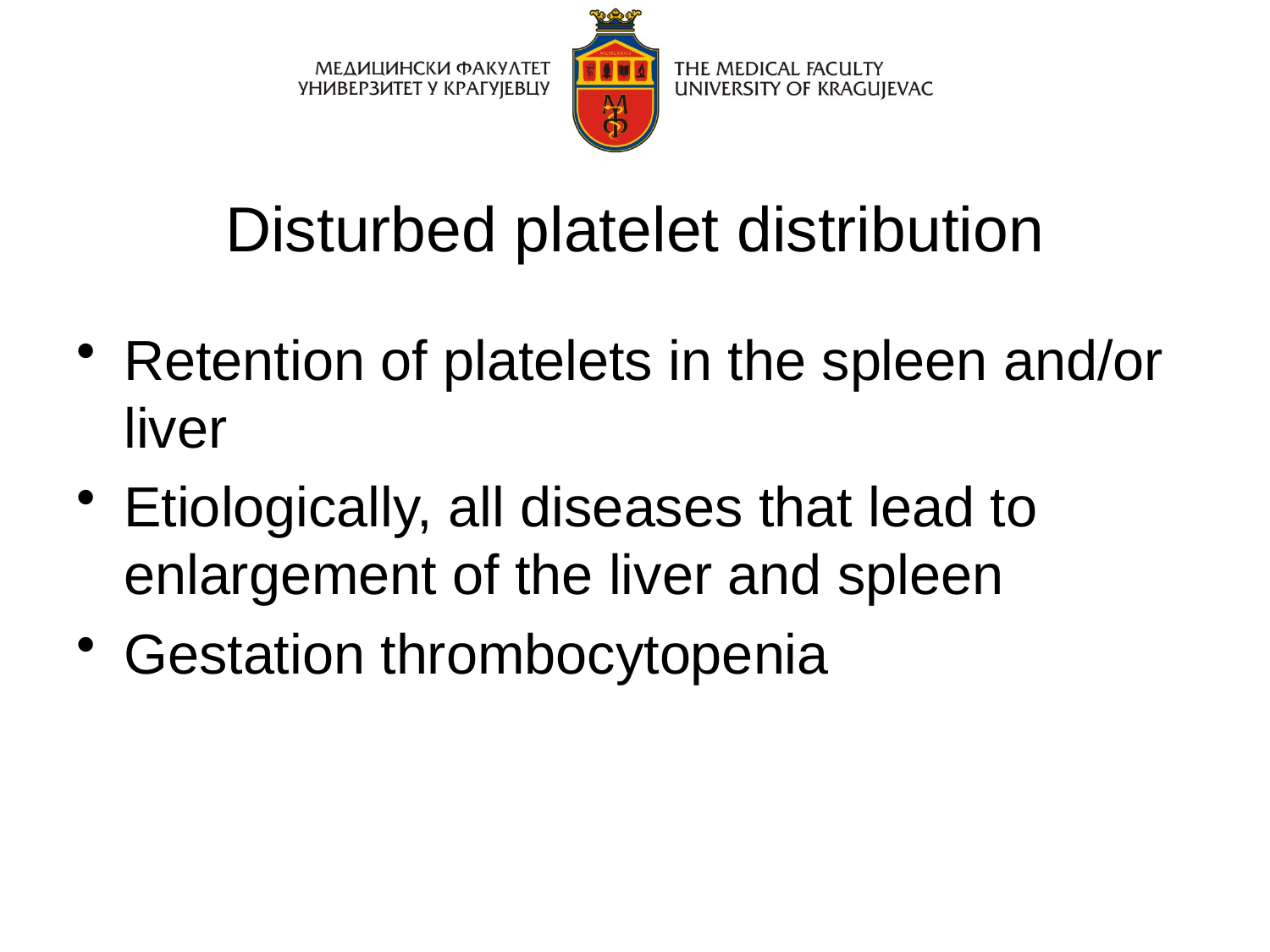

# Disturbed platelet distribution
Retention of platelets in the spleen and/or liver
Etiologically, all diseases that lead to enlargement of the liver and spleen
Gestation thrombocytopenia